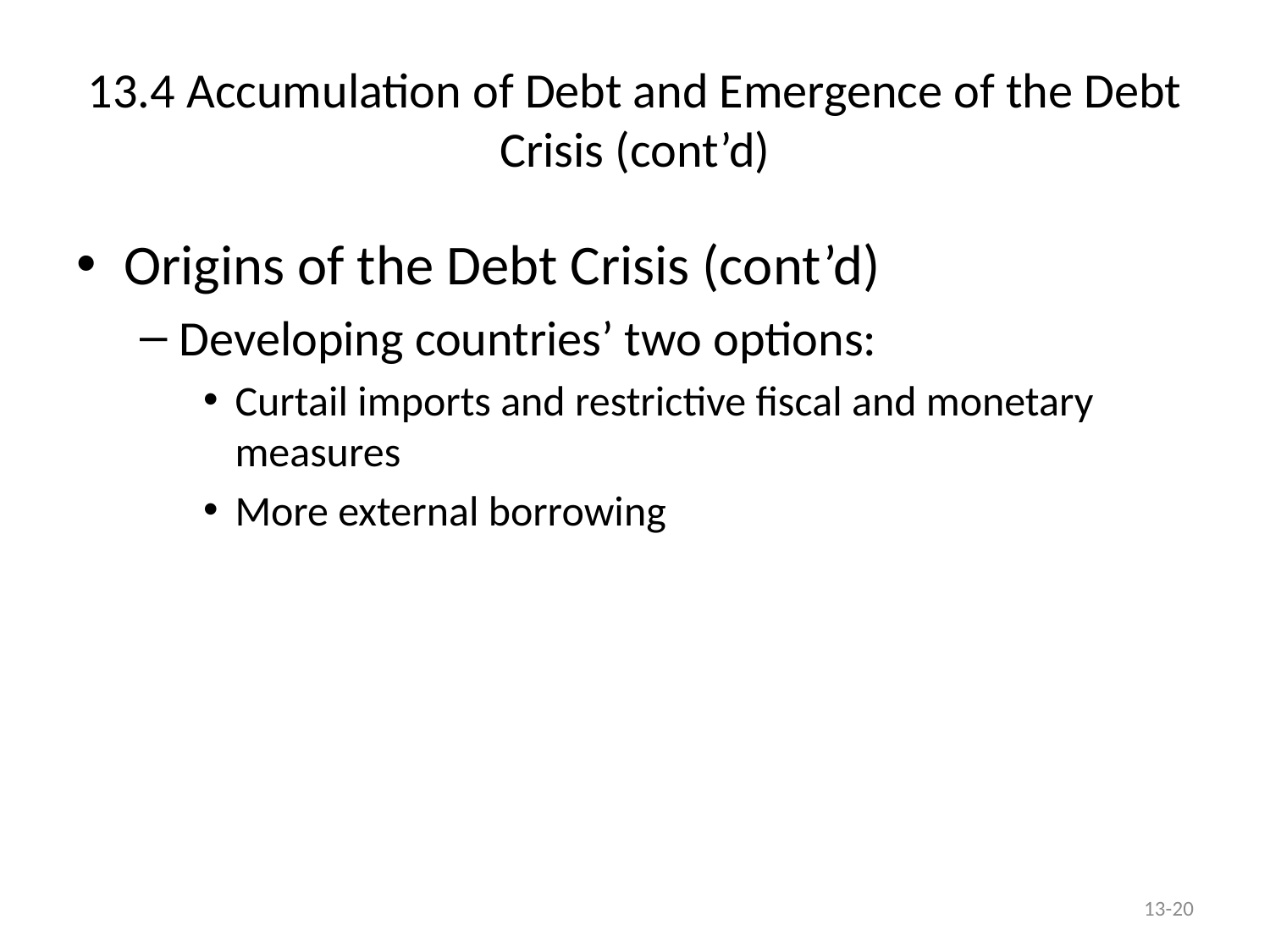

# 13.4 Accumulation of Debt and Emergence of the Debt Crisis (cont’d)
Origins of the Debt Crisis (cont’d)
Developing countries’ two options:
Curtail imports and restrictive fiscal and monetary measures
More external borrowing

13-20